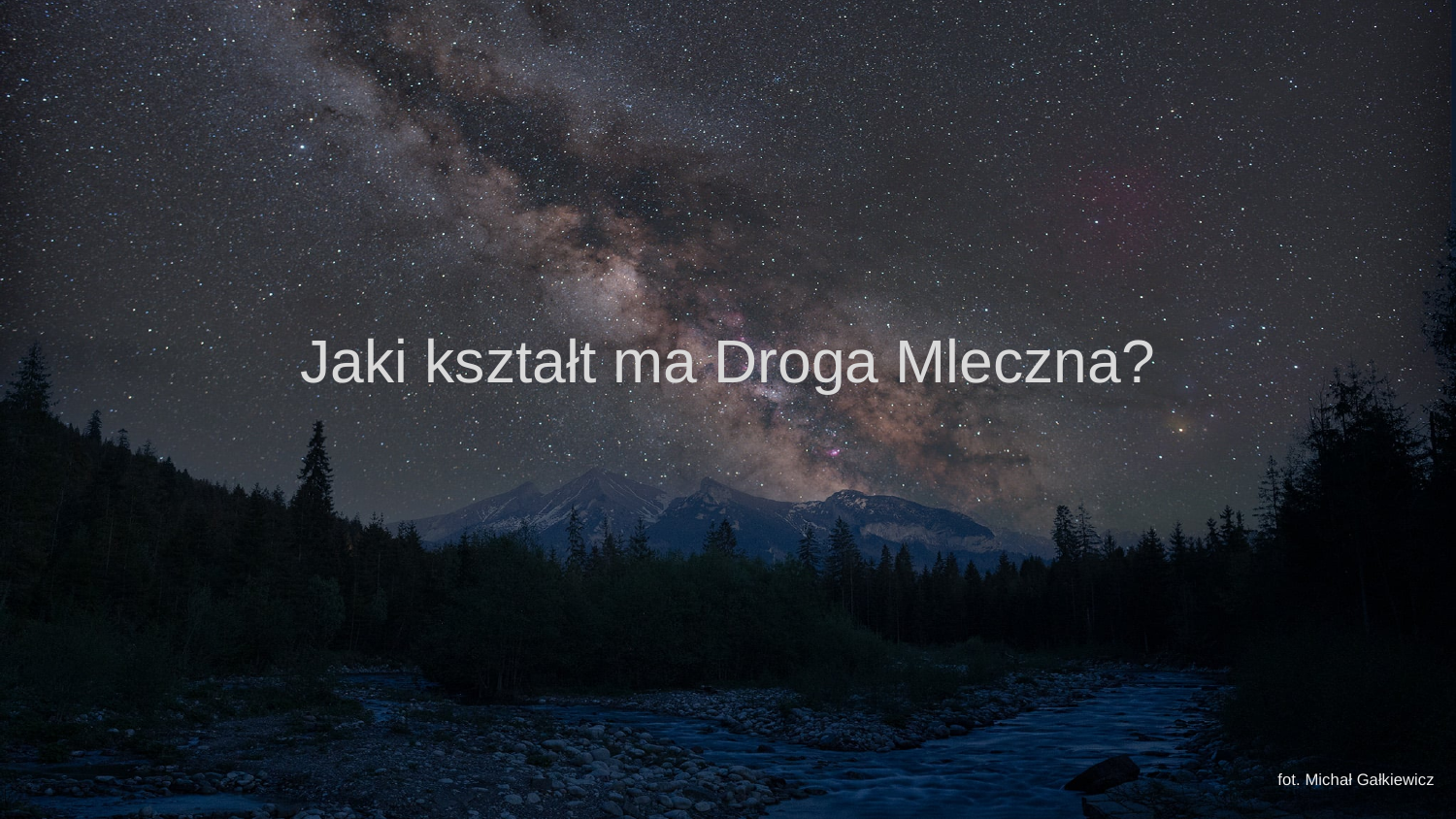

# Jaki kształt ma Droga Mleczna?
fot. Michał Gałkiewicz